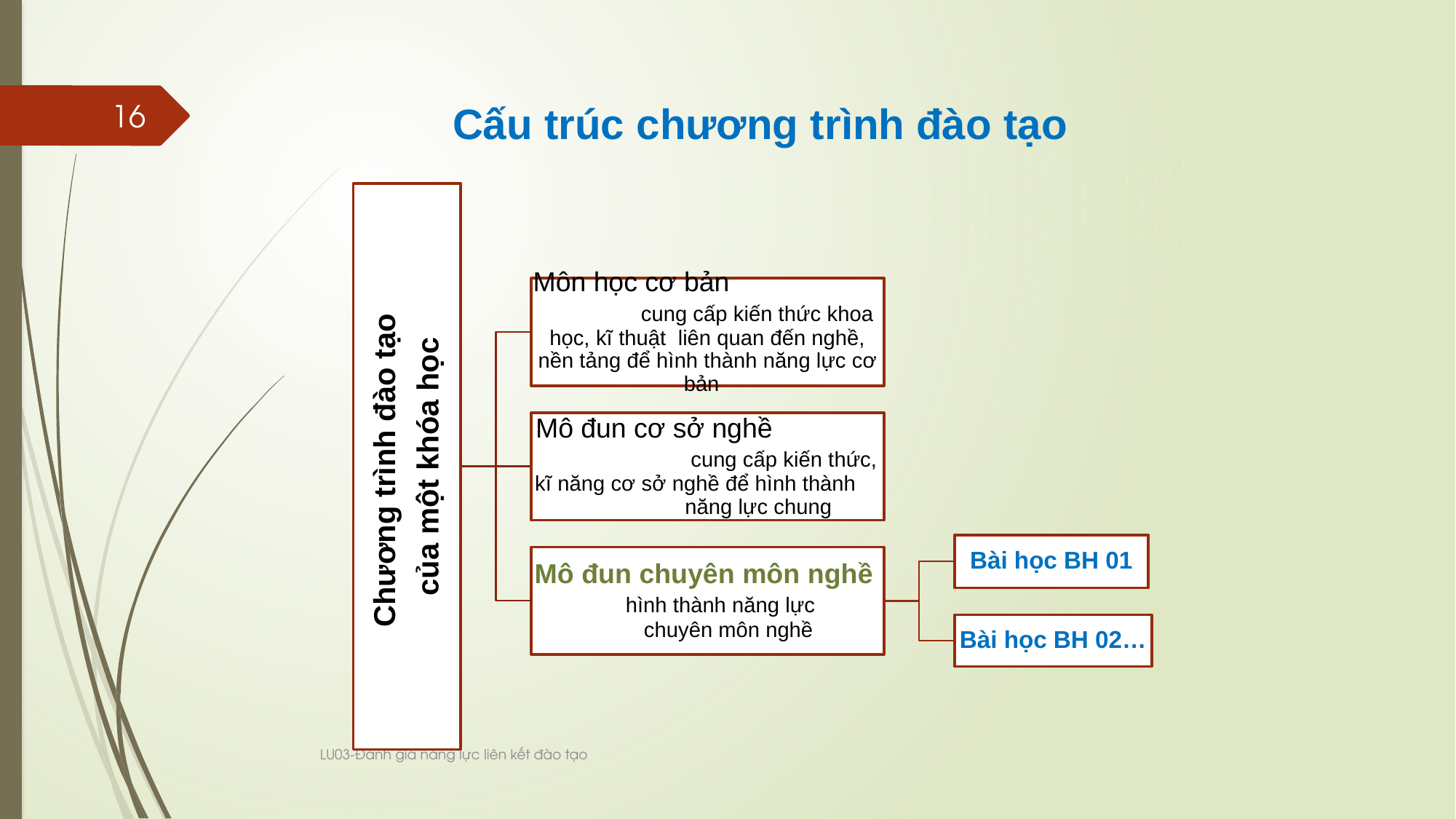

Cấu trúc chương trình đào tạo
16

Chương trình đào tạo
của một khóa học
Môn học cơ bản                                  cung cấp kiến thức khoa học, kĩ thuật  liên quan đến nghề, nền tảng để hình thành năng lực cơ bản
Mô đun cơ sở nghề                                   cung cấp kiến thức, kĩ năng cơ sở nghề để hình thành                      năng lực chung
Mô đun chuyên môn nghề              hình thành năng lực                     chuyên môn nghề
Bài học BH 01
Bài học BH 02…
LU03-Đánh giá năng lực liên kết đào tạo